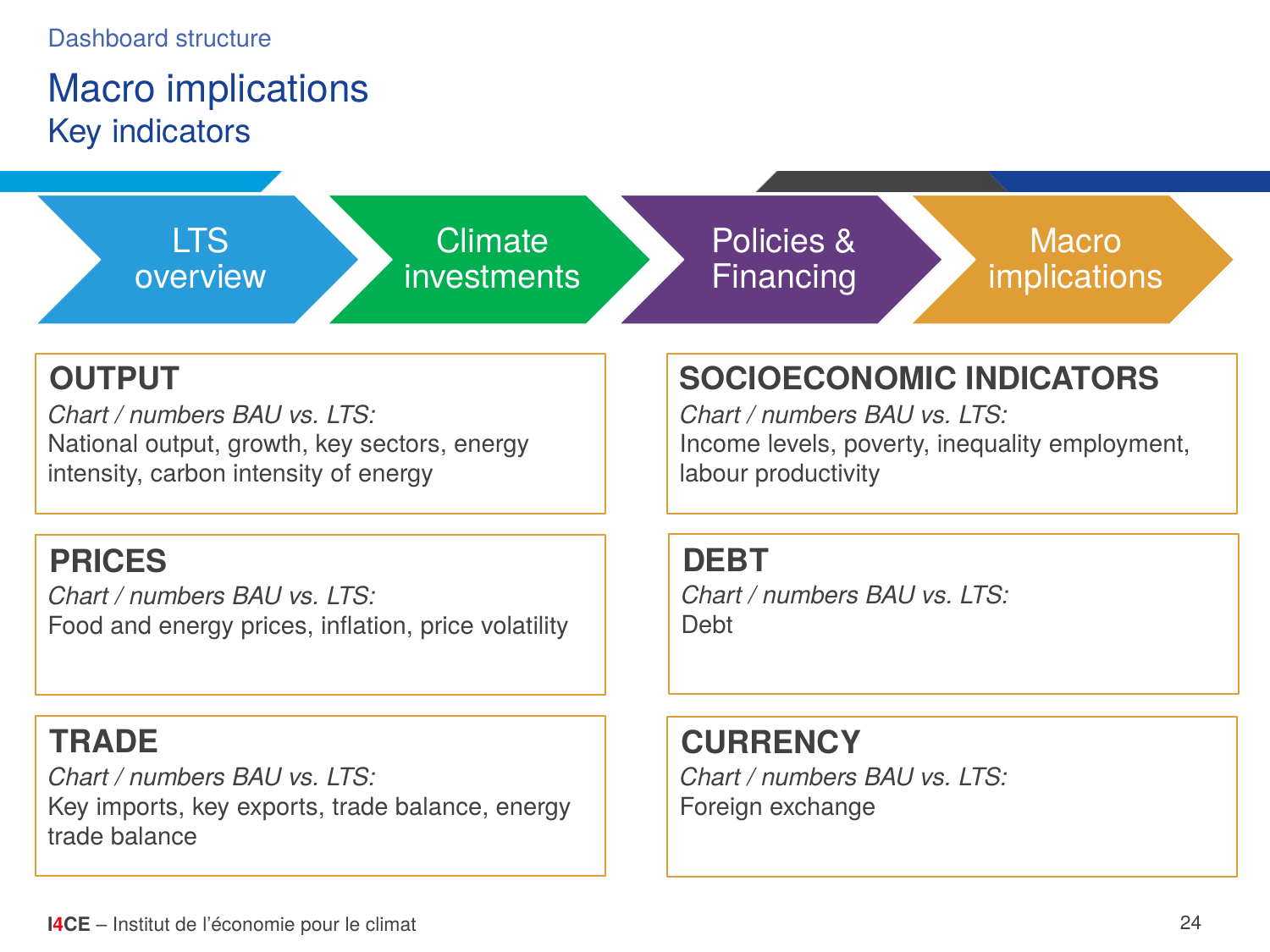

Dashboard structure
# Macro implications Key indicators
LTS overview
Climate investments
Policies & Financing
Macro implications
OUTPUT
SOCIOECONOMIC INDICATORS
Chart / numbers BAU vs. LTS:
National output, growth, key sectors, energy intensity, carbon intensity of energy
Chart / numbers BAU vs. LTS:
Income levels, poverty, inequality employment, labour productivity
Chart / numbers BAU vs. LTS:
Debt
Chart / numbers BAU vs. LTS:
Food and energy prices, inflation, price volatility
DEBT
PRICES
Chart / numbers BAU vs. LTS:
Key imports, key exports, trade balance, energy trade balance
TRADE
Chart / numbers BAU vs. LTS:
Foreign exchange
CURRENCY